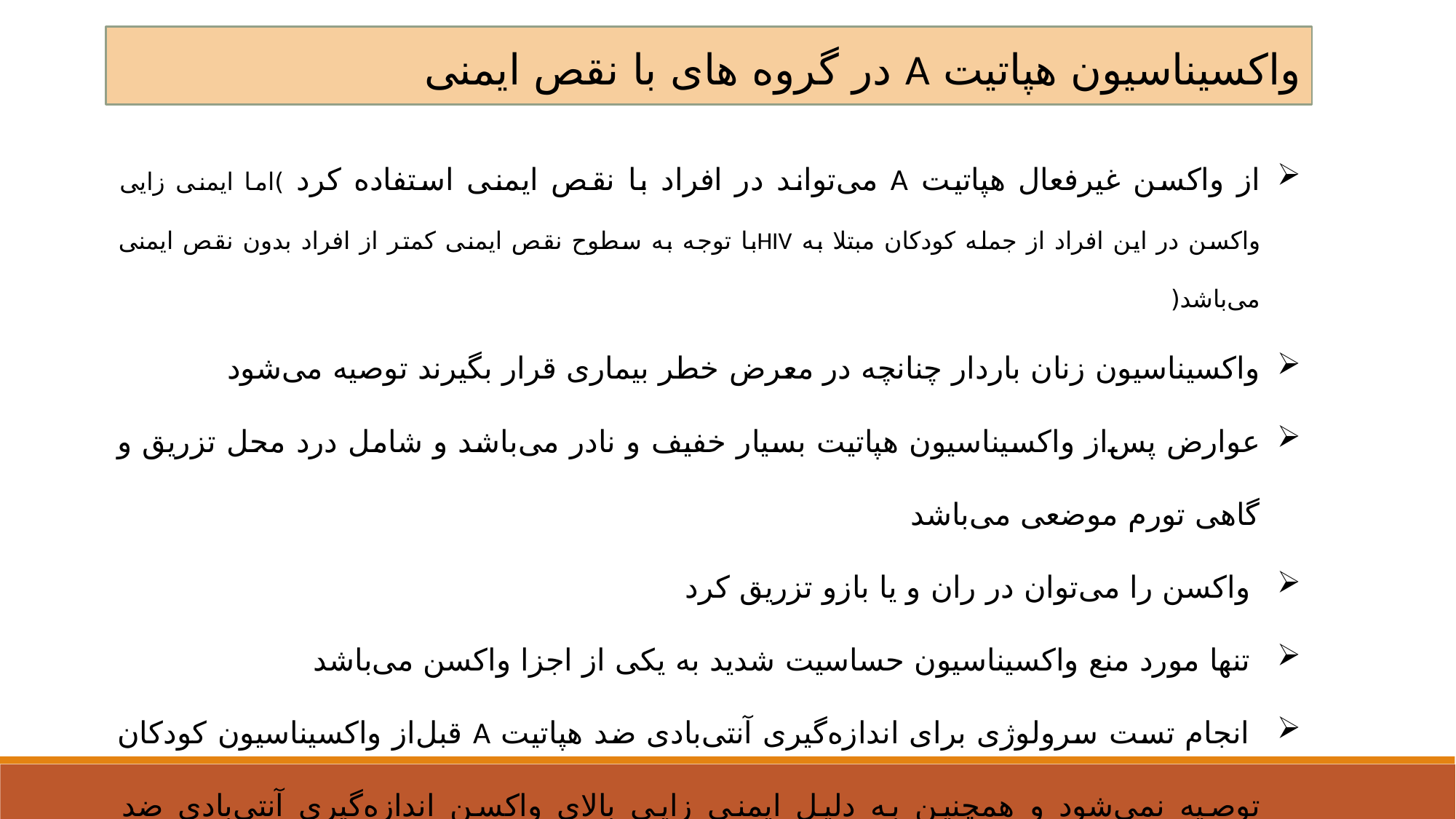

واکسیناسیون هپاتیت A در گروه های با نقص ایمنی
از واکسن غیرفعال هپاتیت A می‌تواند در افراد با نقص ایمنی استفاده کرد )اما ایمنی زایی واکسن در این افراد از جمله کودکان مبتلا به HIVبا توجه به سطوح نقص ایمنی کمتر از افراد بدون نقص ایمنی می‌باشد(
واکسیناسیون زنان باردار چنانچه در معرض خطر بیماری قرار بگیرند توصیه می‌شود
عوارض پس‌از واکسیناسیون هپاتیت بسیار خفیف و نادر می‌باشد و شامل درد محل تزریق و گاهی تورم موضعی می‌باشد
 واکسن را می‌توان در ران و یا بازو تزریق کرد
 تنها مورد منع واکسیناسیون حساسیت شدید به یکی از اجزا واکسن می‌باشد
 انجام تست سرولوژی برای اندازه‌گیری آنتی‌بادی ضد هپاتیت A قبل‌از واکسیناسیون کودکان توصیه نمی‌شود و همچنین به دلیل ایمنی زایی بالای واکسن اندازه‌گیری آنتی‌بادی ضد هپاتیتA پس‌از واکسیناسیون توصیه نمی‌شوند